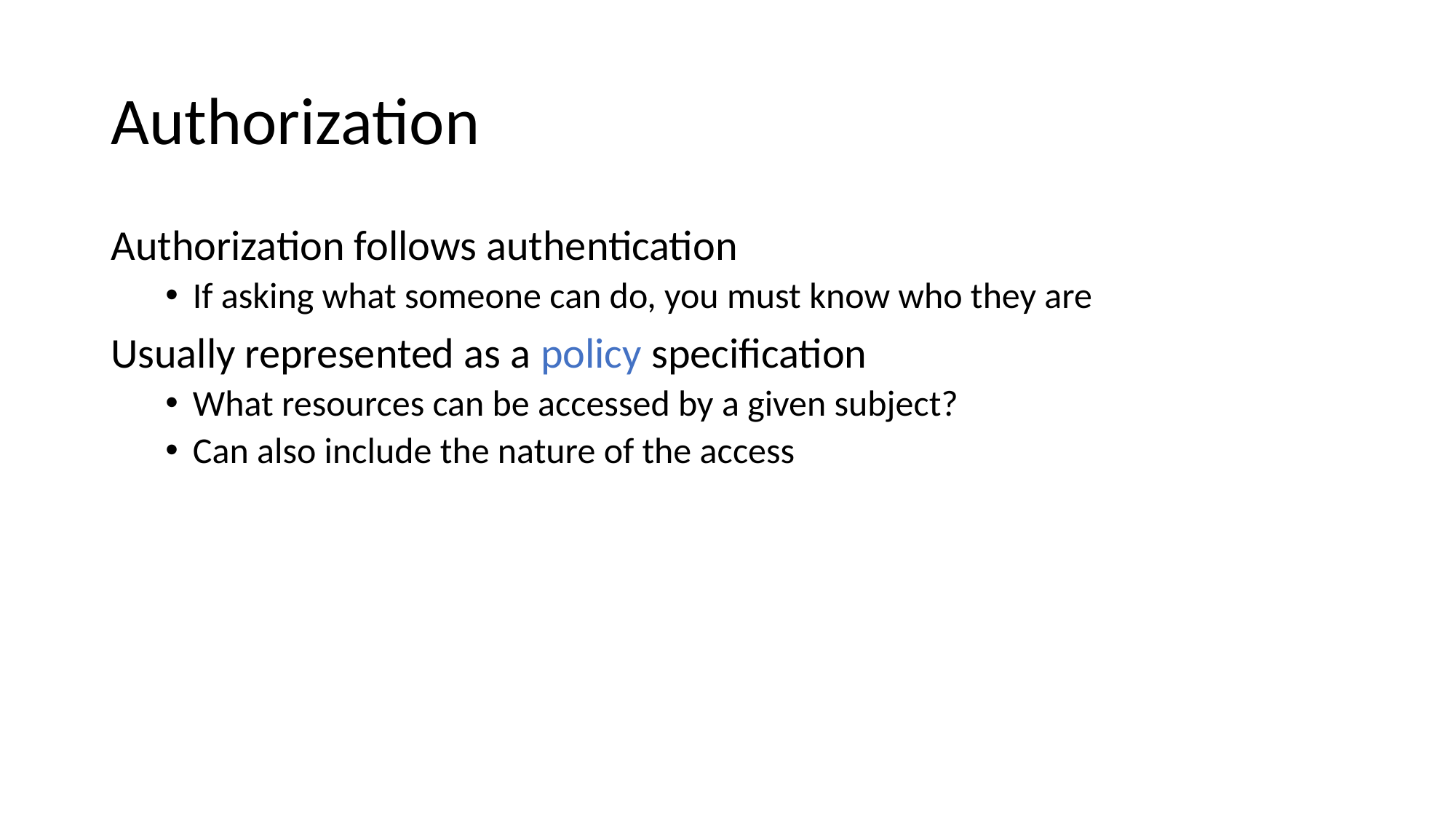

# Authorization
Authorization follows authentication
If asking what someone can do, you must know who they are
Usually represented as a policy specification
What resources can be accessed by a given subject?
Can also include the nature of the access